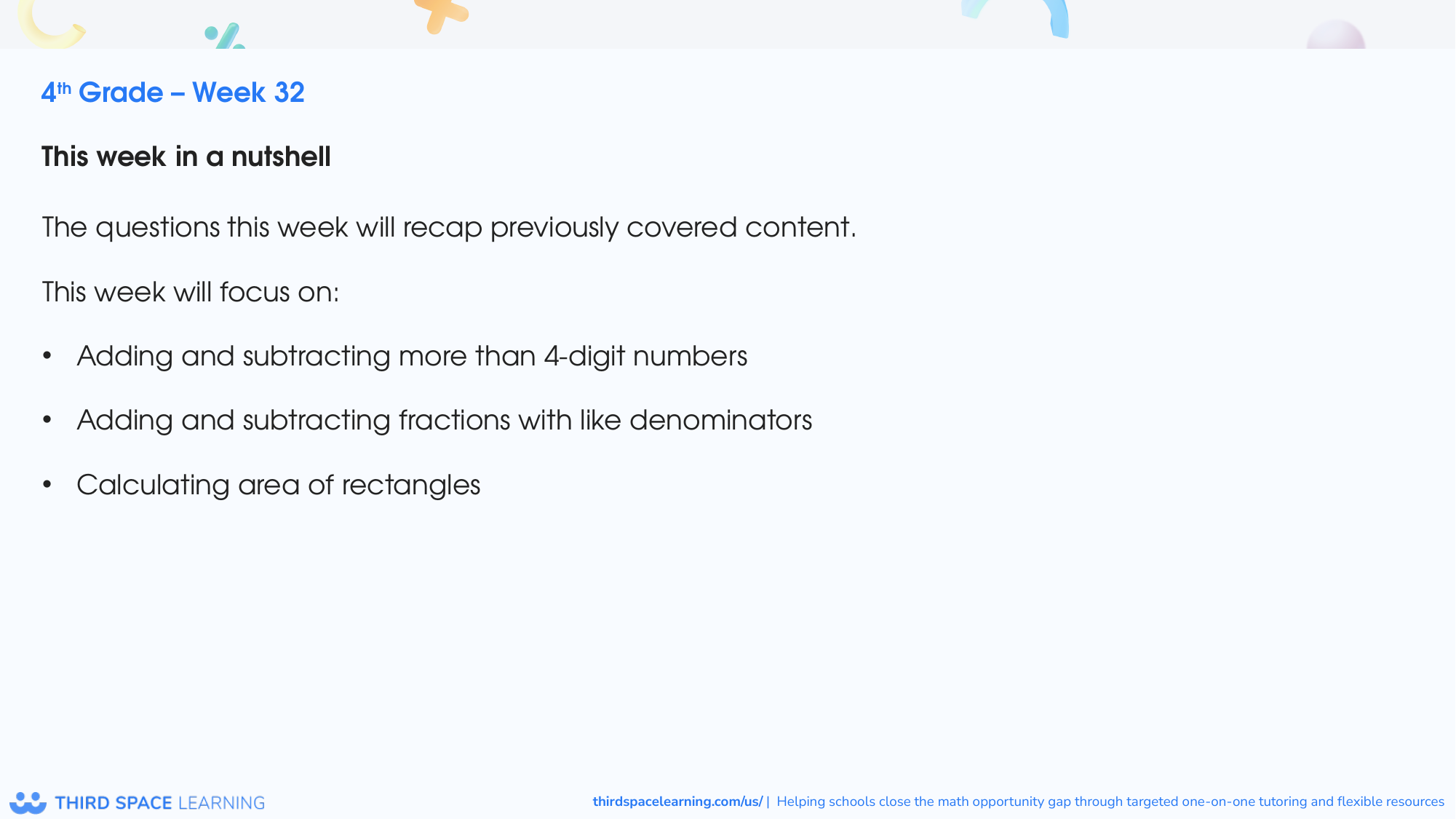

4th Grade – Week 32
This week in a nutshell
The questions this week will recap previously covered content.
This week will focus on:
Adding and subtracting more than 4-digit numbers
Adding and subtracting fractions with like denominators
Calculating area of rectangles